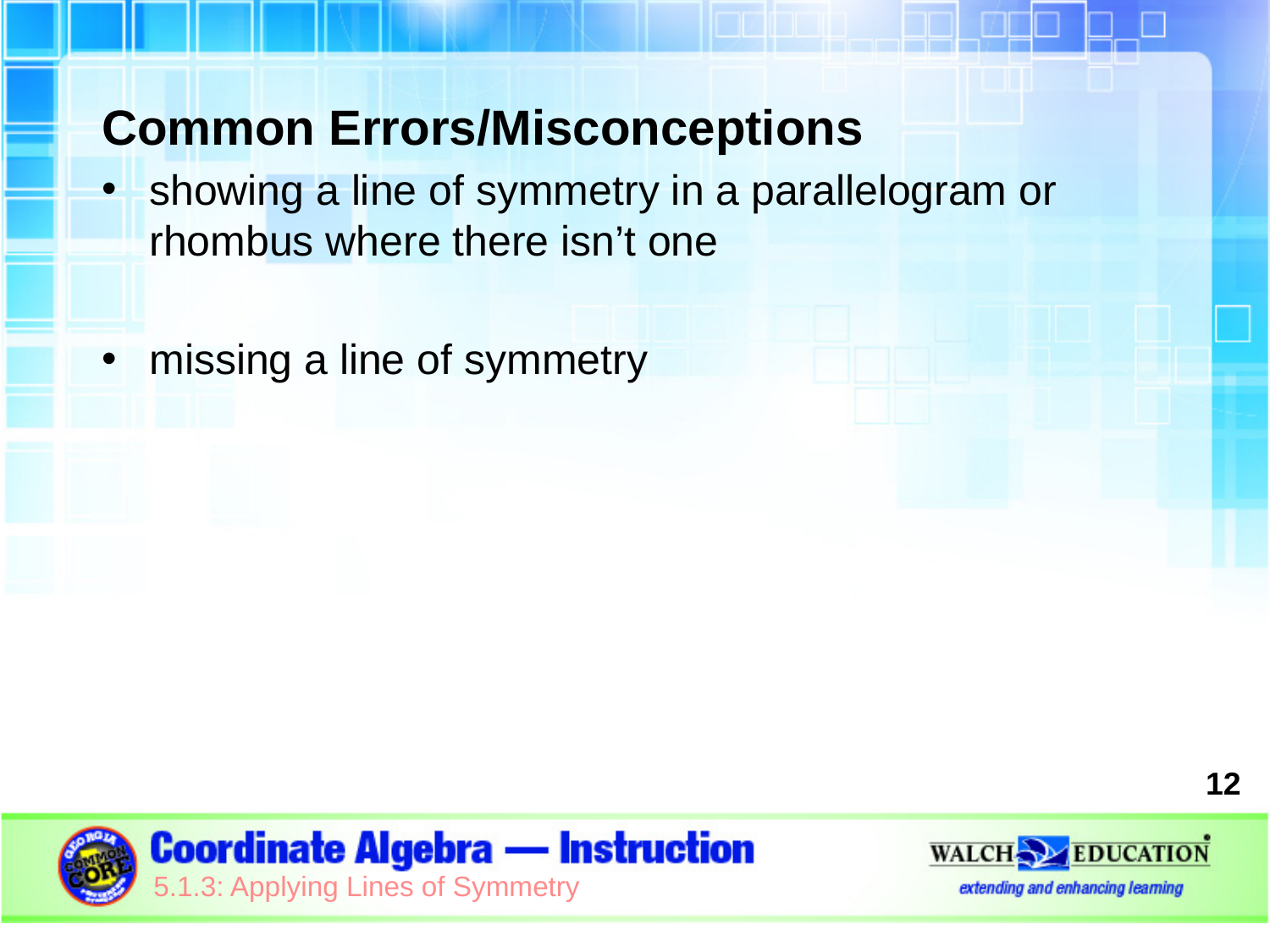

Common Errors/Misconceptions
showing a line of symmetry in a parallelogram or rhombus where there isn’t one

missing a line of symmetry
12
5.1.3: Applying Lines of Symmetry